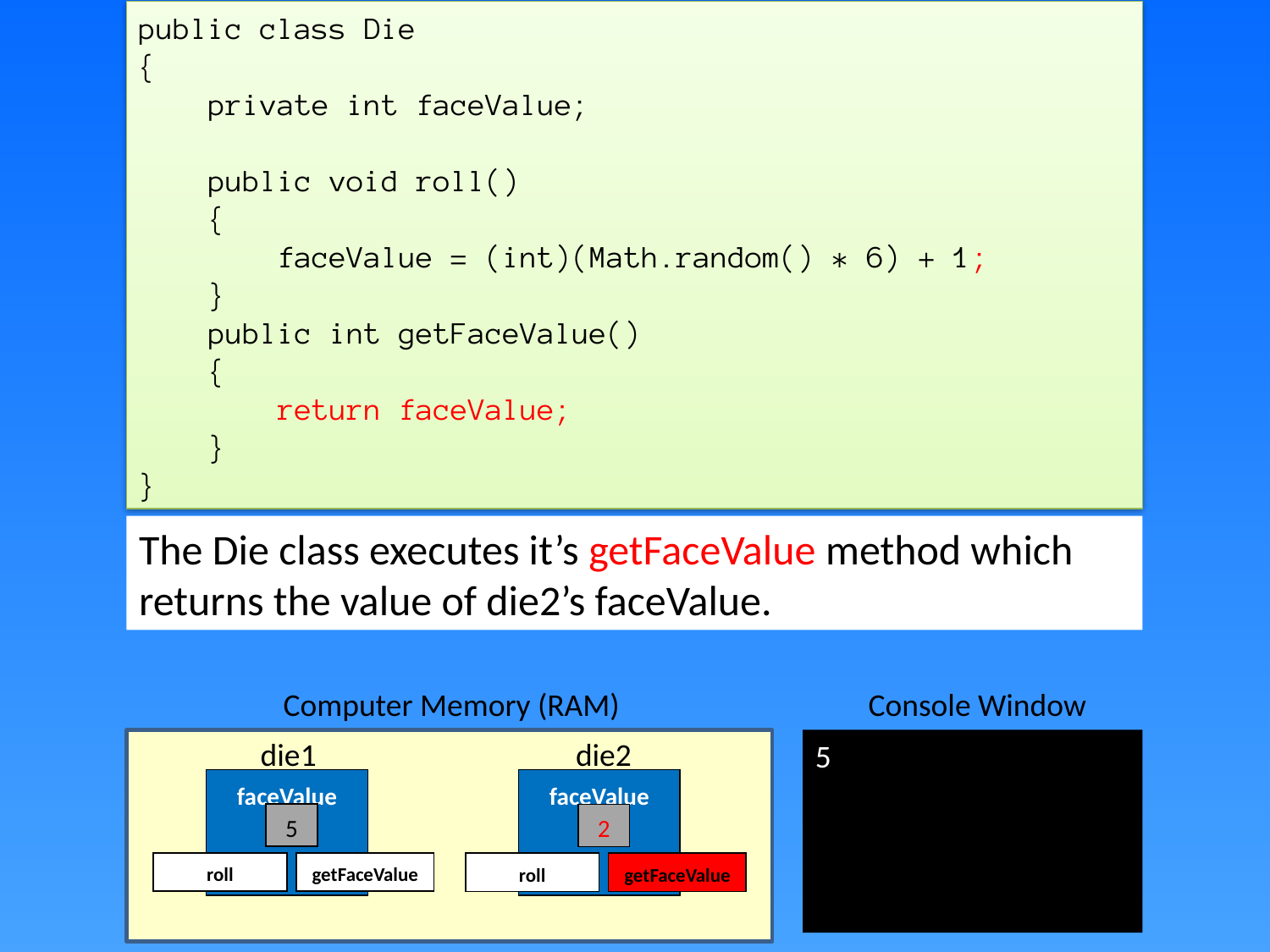

public class Die
{
    private int faceValue;

    public void roll()
    {
        faceValue = (int)(Math.random() * 6) + 1;
    }
    public int getFaceValue()
    {
        return faceValue;
    }
}
The Die class executes it’s getFaceValue method which returns the value of die2’s faceValue.
Computer Memory (RAM)
Console Window
die1
die2

5

faceValue

5
roll
getFaceValue
faceValue

2
roll
getFaceValue